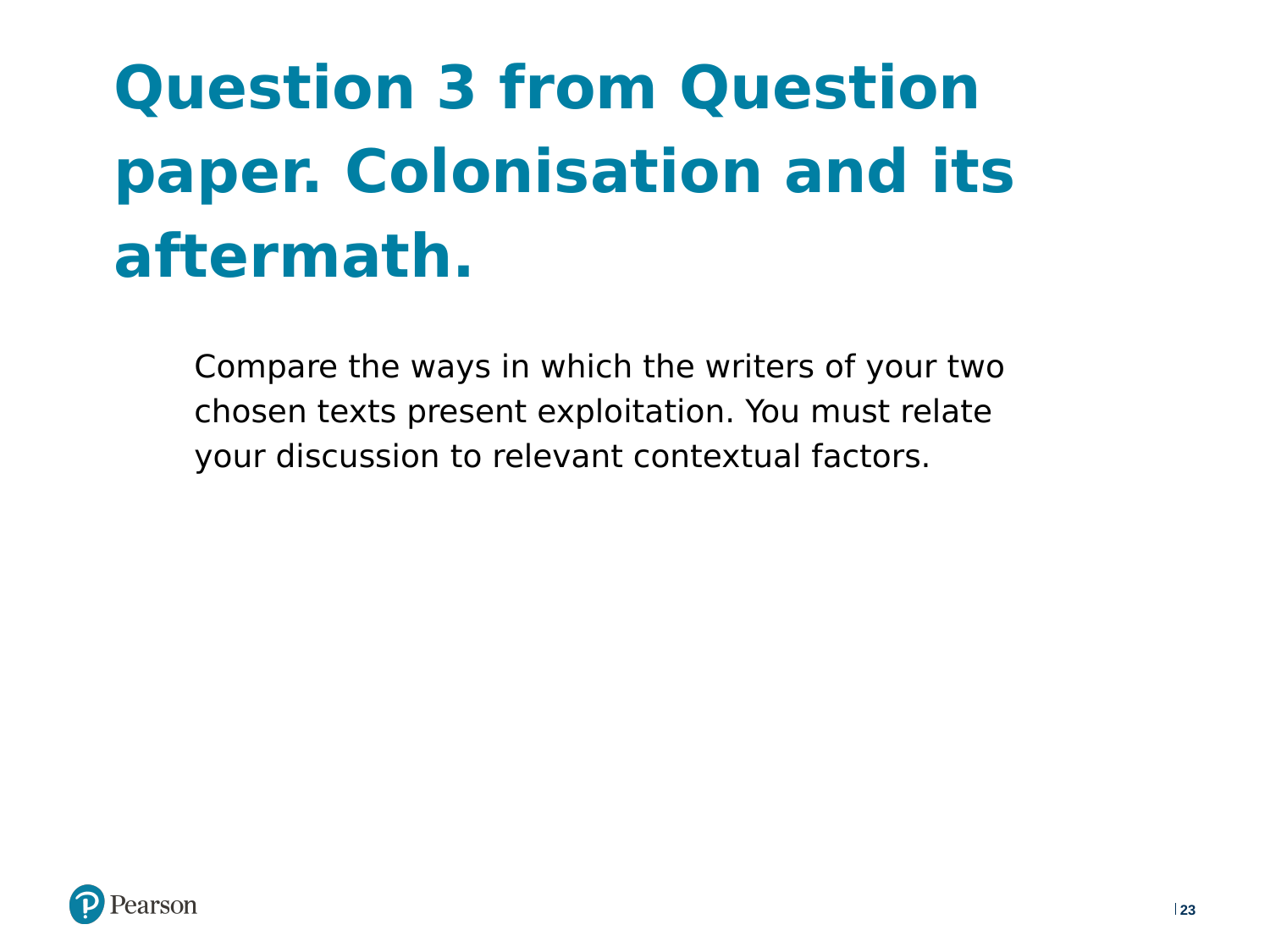

# Question 3 from Question paper. Colonisation and its aftermath.
Compare the ways in which the writers of your two chosen texts present exploitation. You must relate your discussion to relevant contextual factors.
23